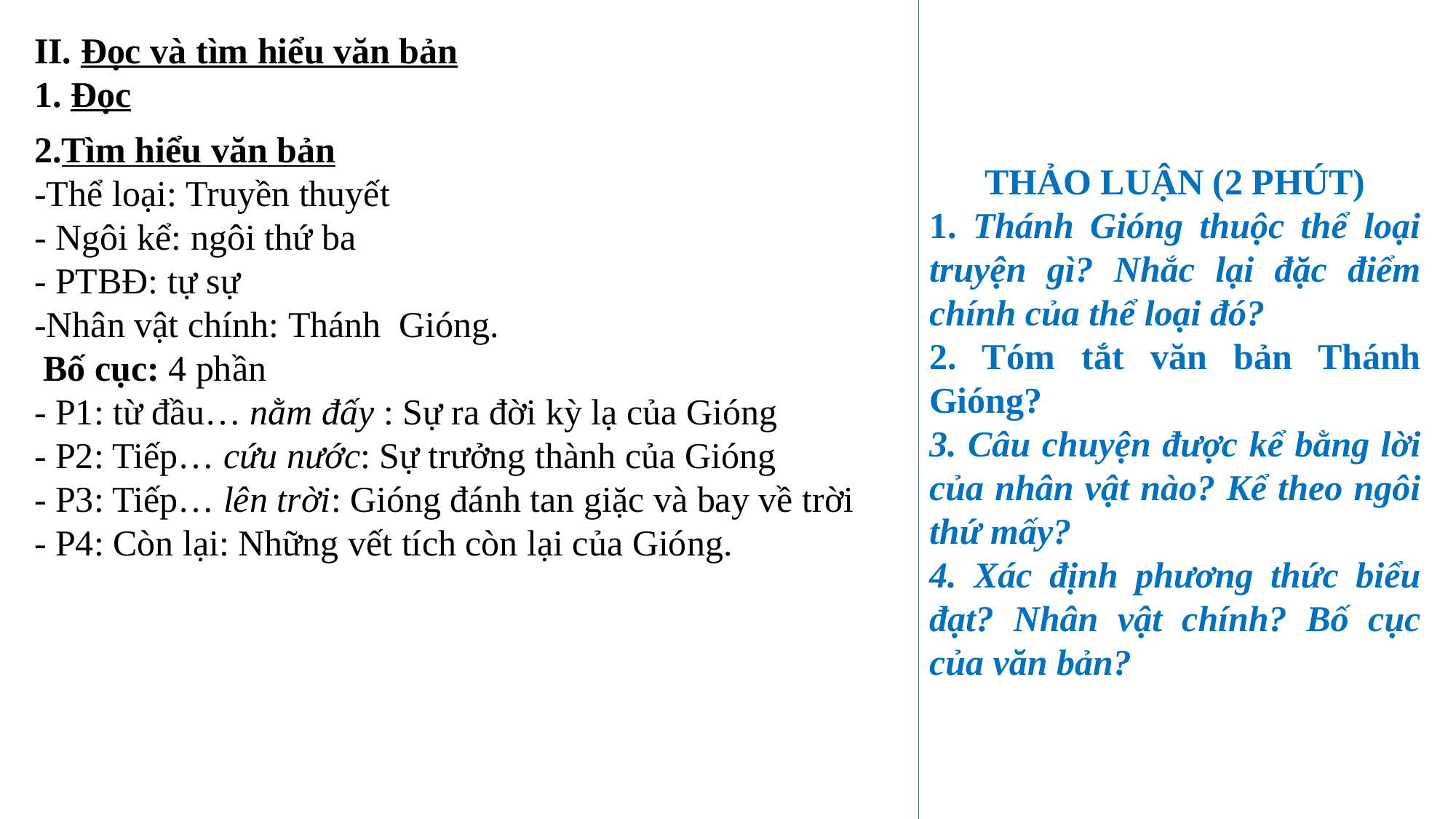

II. Đọc và tìm hiểu văn bản
1. Đọc
2.Tìm hiểu văn bản
-Thể loại: Truyền thuyết
- Ngôi kể: ngôi thứ ba
- PTBĐ: tự sự
-Nhân vật chính: Thánh  Gióng.
 Bố cục: 4 phần
- P1: từ đầu… nằm đấy : Sự ra đời kỳ lạ của Gióng
- P2: Tiếp… cứu nước: Sự trưởng thành của Gióng
- P3: Tiếp… lên trời: Gióng đánh tan giặc và bay về trời
- P4: Còn lại: Những vết tích còn lại của Gióng.

THẢO LUẬN (2 PHÚT)
1. Thánh Gióng thuộc thể loại truyện gì? Nhắc lại đặc điểm chính của thể loại đó?
2. Tóm tắt văn bản Thánh Gióng?
3. Câu chuyện được kể bằng lời của nhân vật nào? Kể theo ngôi thứ mấy?
4. Xác định phương thức biểu đạt? Nhân vật chính? Bố cục của văn bản?